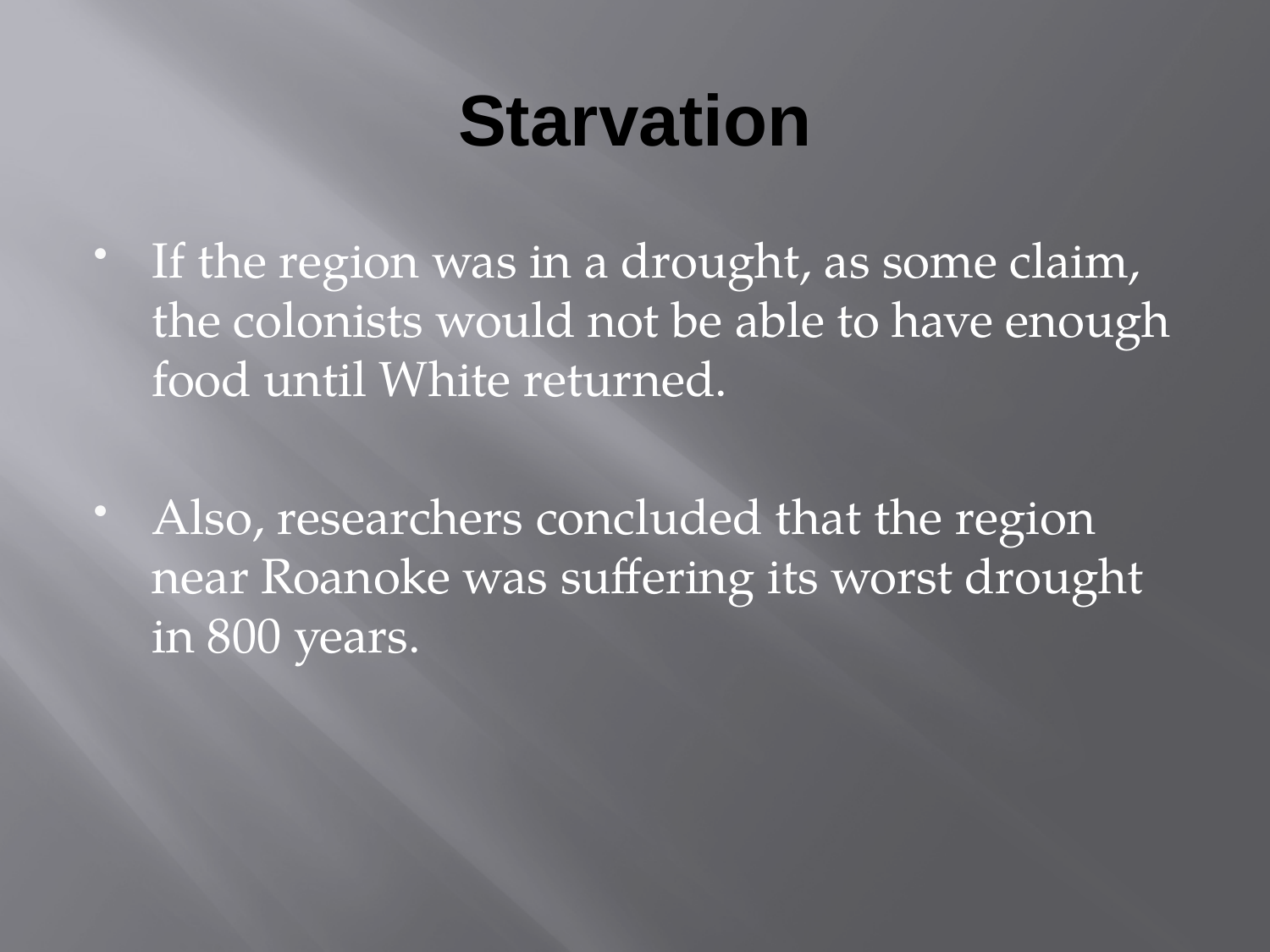

# Starvation
If the region was in a drought, as some claim, the colonists would not be able to have enough food until White returned.

Also, researchers concluded that the region near Roanoke was suffering its worst drought in 800 years.